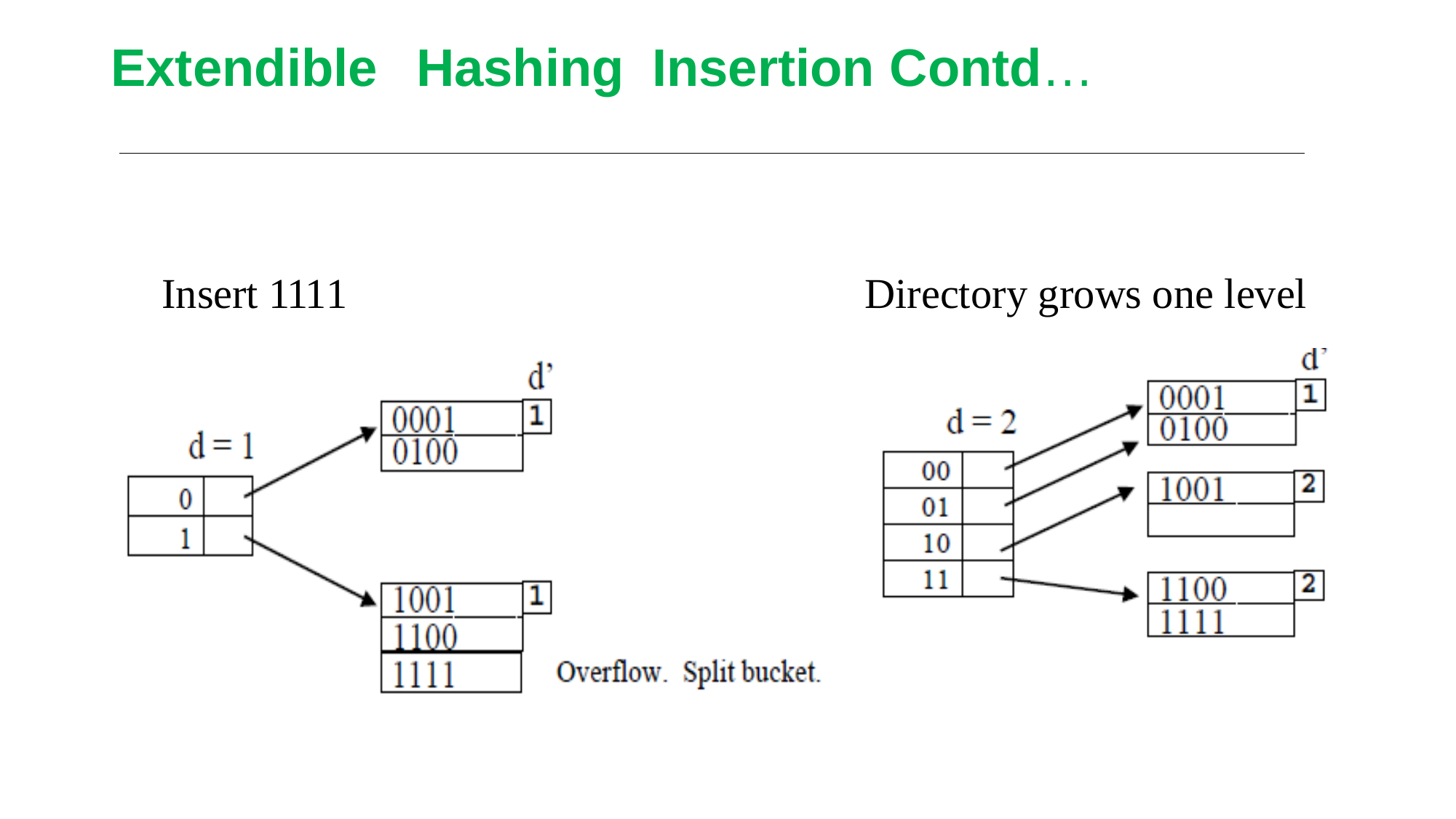

Extendible
Hashing
Insertion Contd…

Insert
1111
Directory
grows
one
level